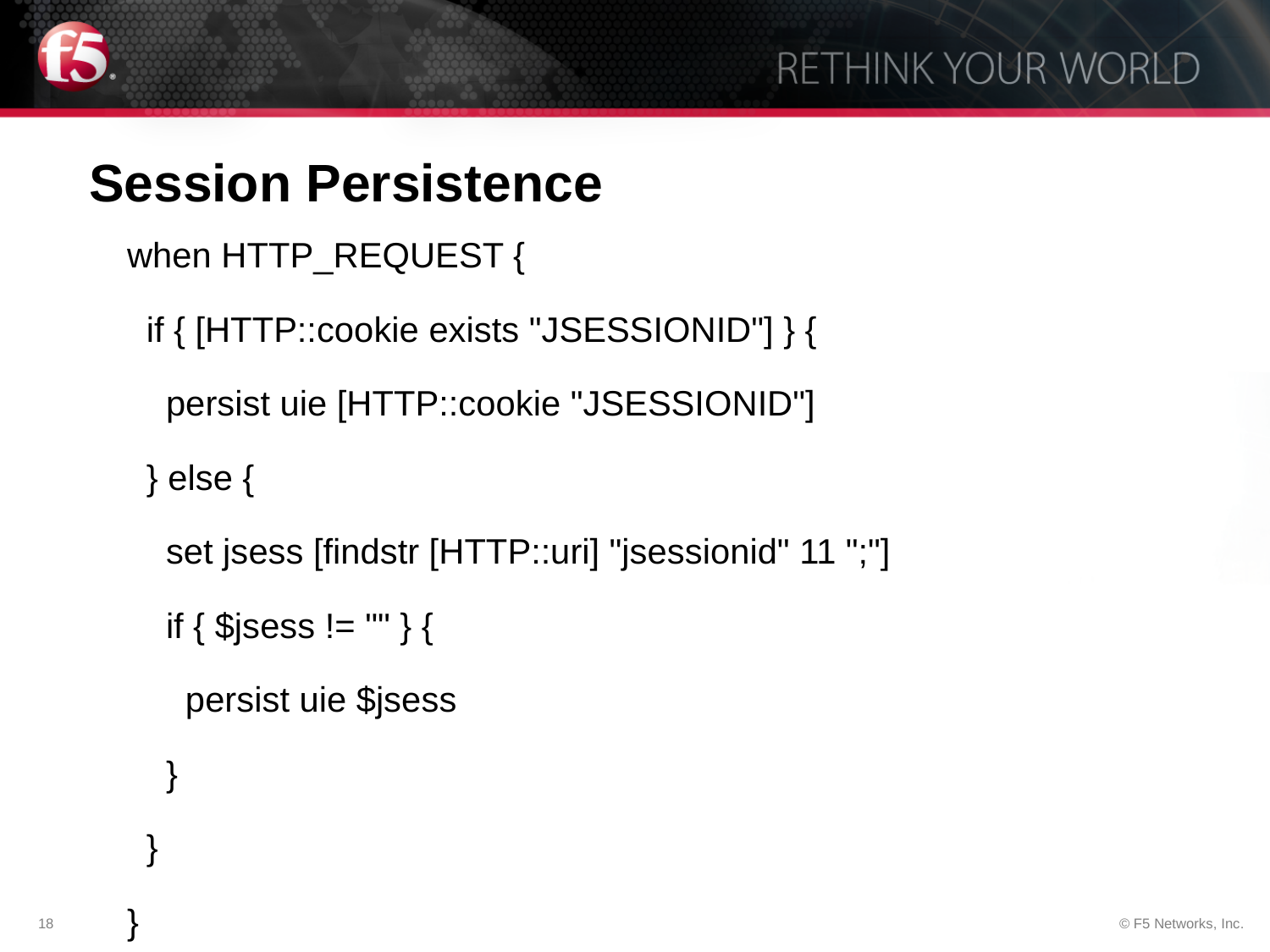

# Session Persistence
when HTTP_REQUEST {
  if { [HTTP::cookie exists "JSESSIONID"] } {
    persist uie [HTTP::cookie "JSESSIONID"]
  } else {
    set jsess [findstr [HTTP::uri] "jsessionid" 11 ";"]
    if { $jsess != "" } {
      persist uie $jsess
    }
  }
}